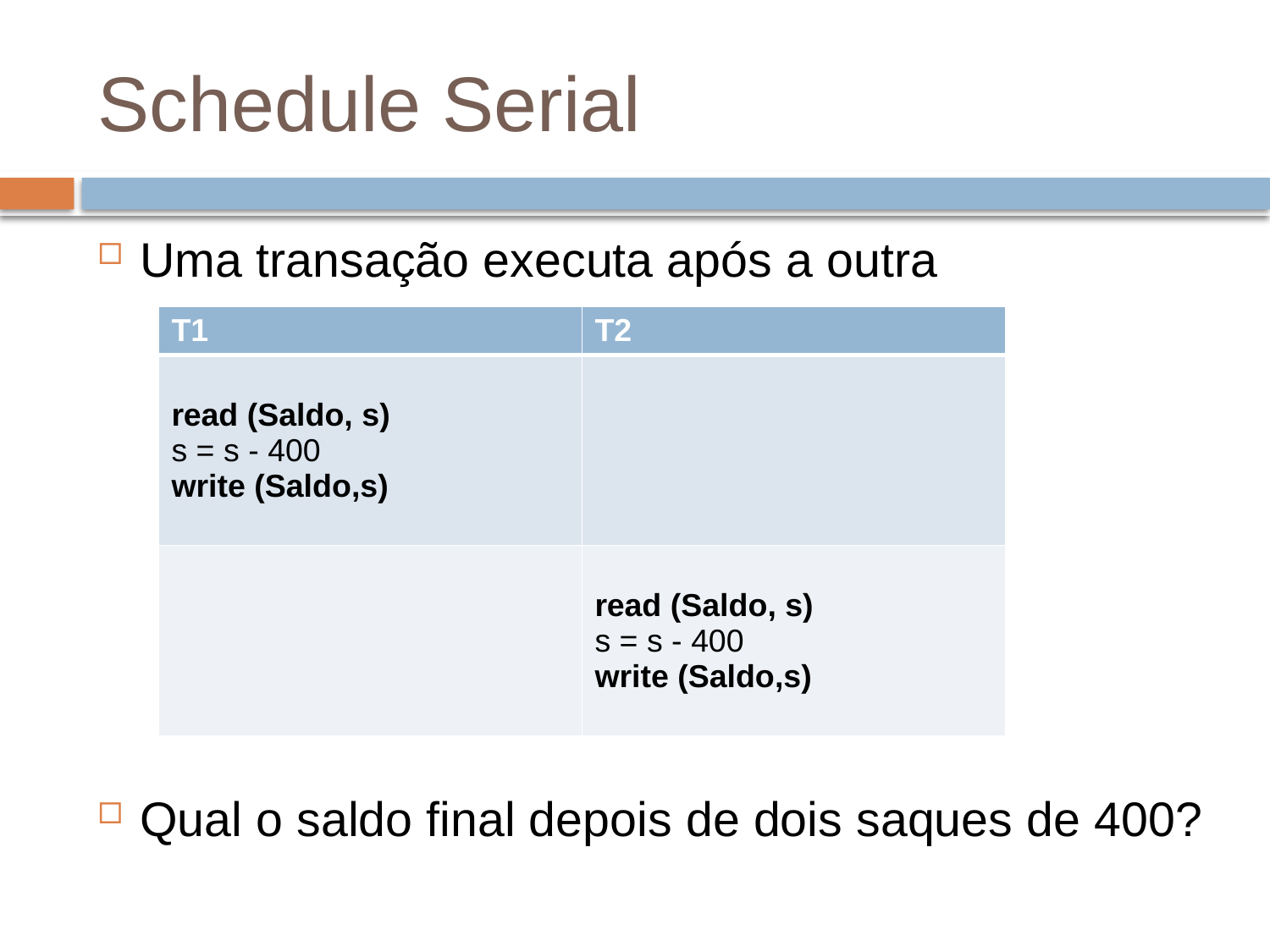

# Schedule Serial
Uma transação executa após a outra

Qual o saldo final depois de dois saques de 400?
| T1 | T2 |
| --- | --- |
| read (Saldo, s) s = s - 400 write (Saldo,s) |  |
|  | read (Saldo, s) s = s - 400 write (Saldo,s) |